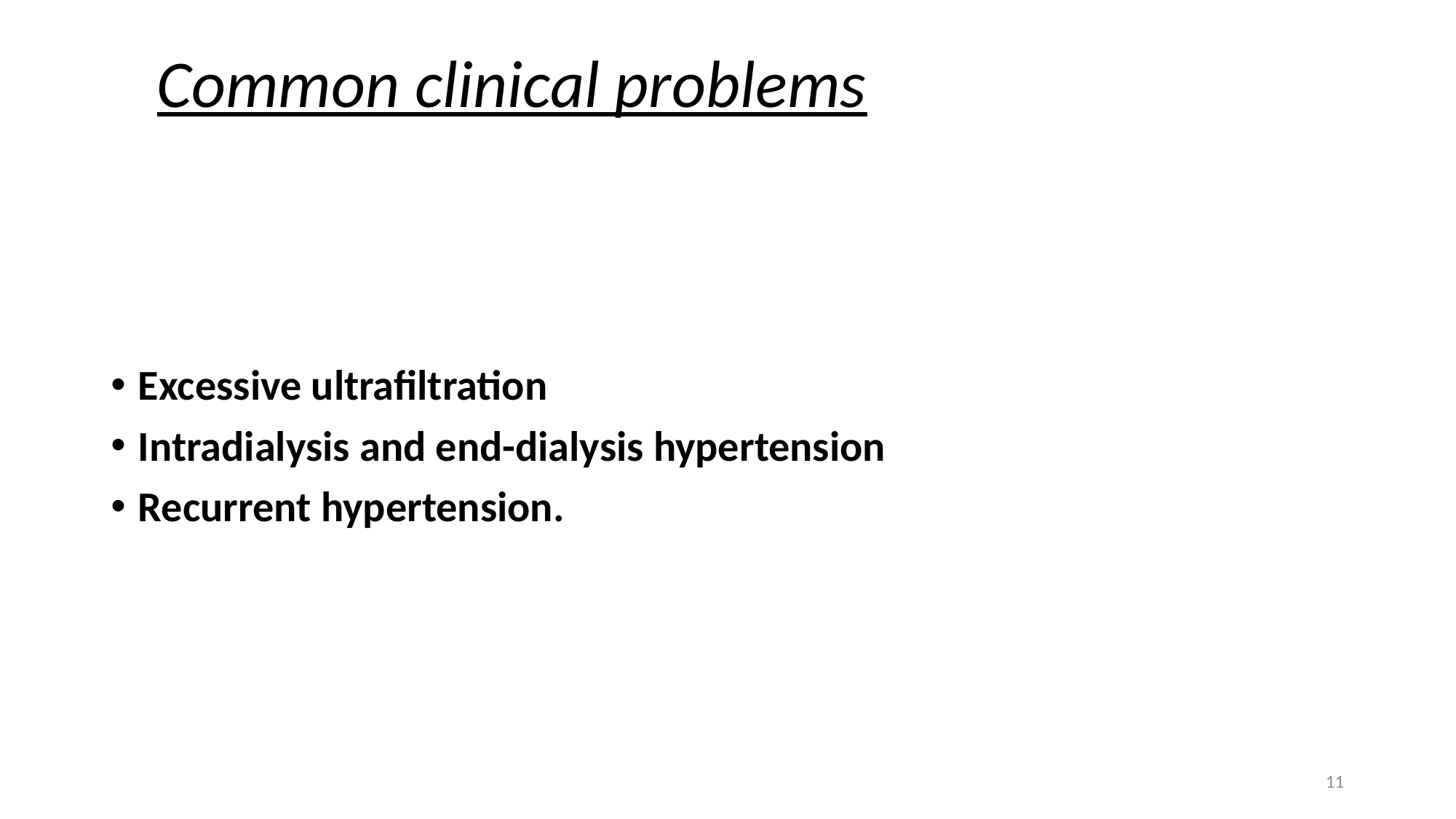

# Common clinical problems
Excessive ultrafiltration
Intradialysis and end-dialysis hypertension
Recurrent hypertension.

11